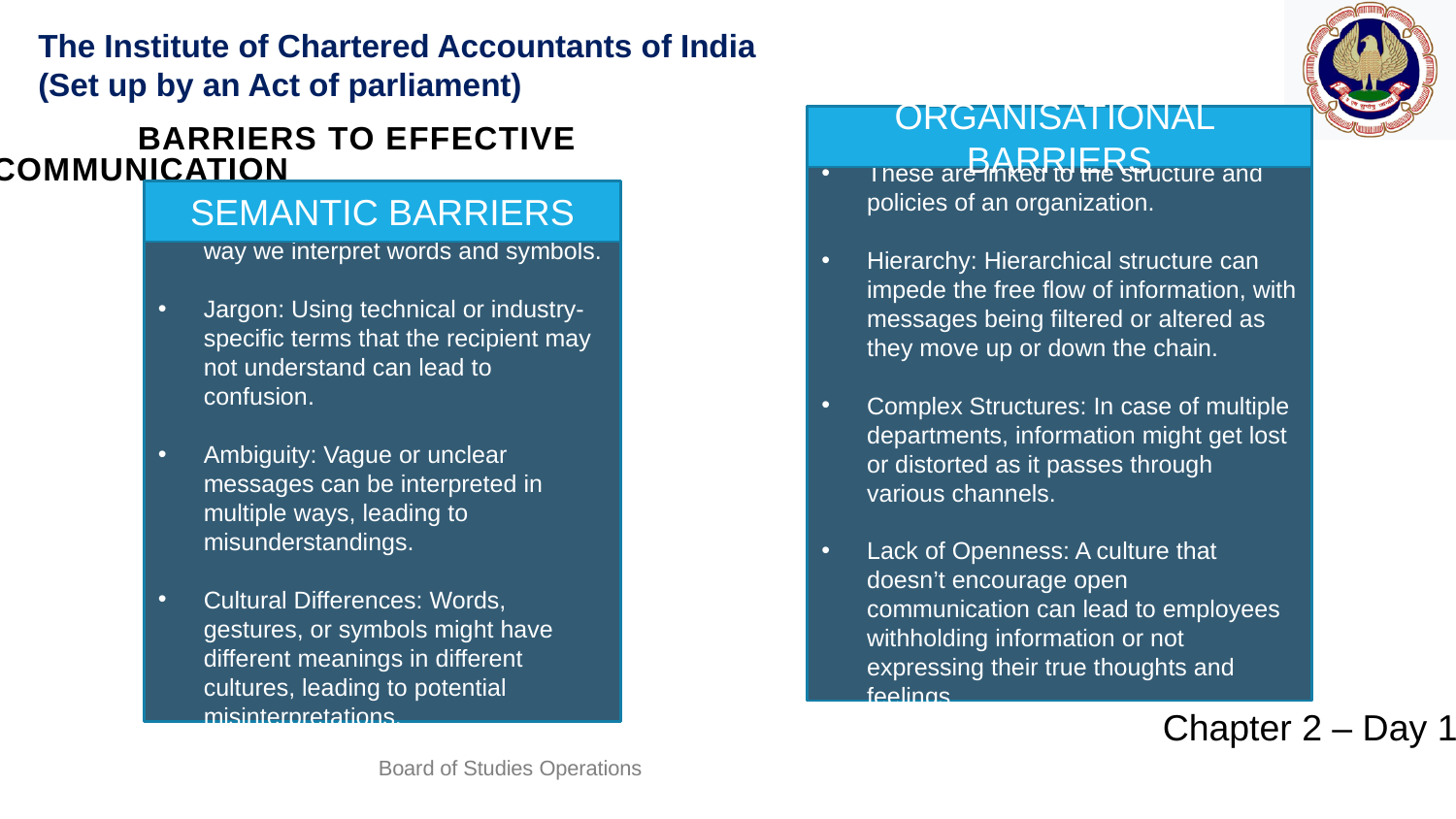

ORGANISATIONAL  BARRIERS
These are linked to the structure and policies of an organization.

Hierarchy: Hierarchical structure can impede the free flow of information, with messages being filtered or altered as they move up or down the chain.

Complex Structures: In case of multiple departments, information might get lost or distorted as it passes through various channels.

Lack of Openness: A culture that doesn’t encourage open communication can lead to employees withholding information or not expressing their true thoughts and feelings.
	Barriers to Effective Communication
SEMANTIC BARRIERS
These arise from language and the way we interpret words and symbols.

Jargon: Using technical or industry-specific terms that the recipient may not understand can lead to confusion.

Ambiguity: Vague or unclear messages can be interpreted in multiple ways, leading to misunderstandings.

Cultural Differences: Words, gestures, or symbols might have different meanings in different cultures, leading to potential misinterpretations.